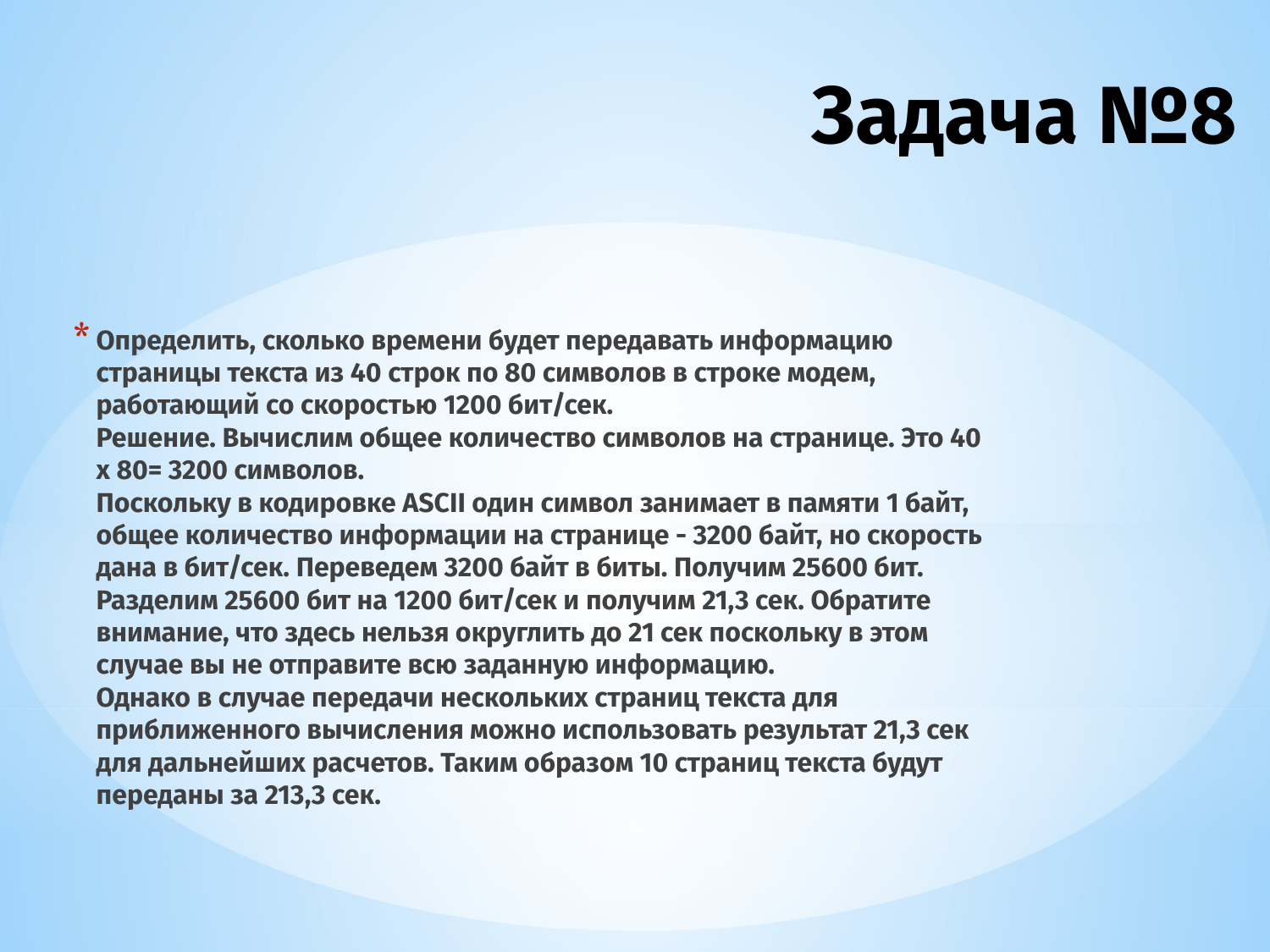

# Задача №8
Определить, сколько времени будет передавать информацию страницы текста из 40 строк по 80 символов в строке модем, работающий со скоростью 1200 бит/сек.
Решение. Вычислим общее количество символов на странице. Это 40 х 80= 3200 символов.
Поскольку в кодировке ASCII один символ занимает в памяти 1 байт, общее количество информации на странице - 3200 байт, но скорость дана в бит/сек. Переведем 3200 байт в биты. Получим 25600 бит.
Разделим 25600 бит на 1200 бит/сек и получим 21,3 сек. Обратите внимание, что здесь нельзя округлить до 21 сек поскольку в этом случае вы не отправите всю заданную информацию.
Однако в случае передачи нескольких страниц текста для приближенного вычисления можно использовать результат 21,3 сек для дальнейших расчетов. Таким образом 10 страниц текста будут переданы за 213,3 сек.